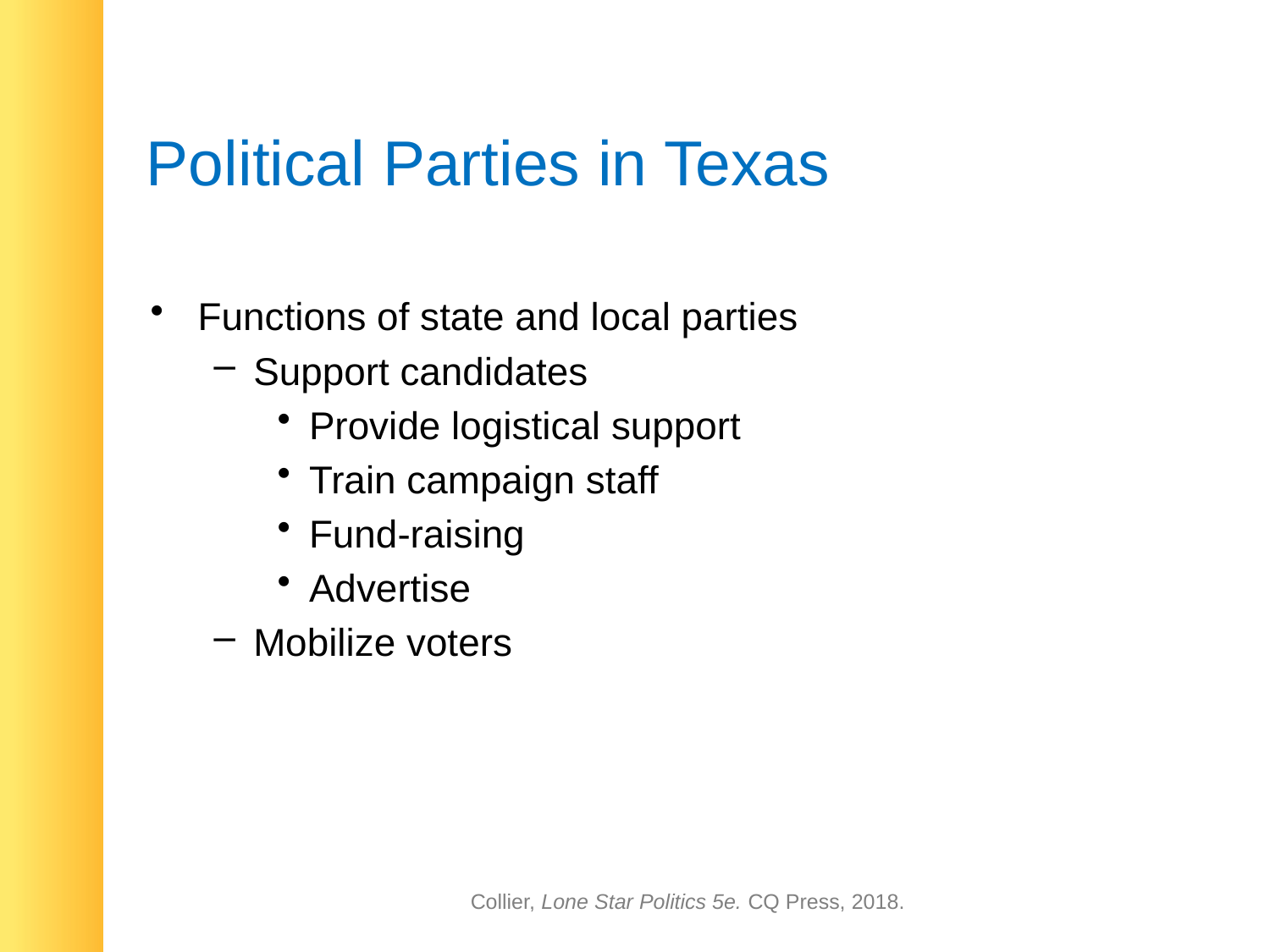

# Political Parties in Texas
Functions of state and local parties
Support candidates
Provide logistical support
Train campaign staff
Fund-raising
Advertise
Mobilize voters

Collier, Lone Star Politics 5e. CQ Press, 2018.